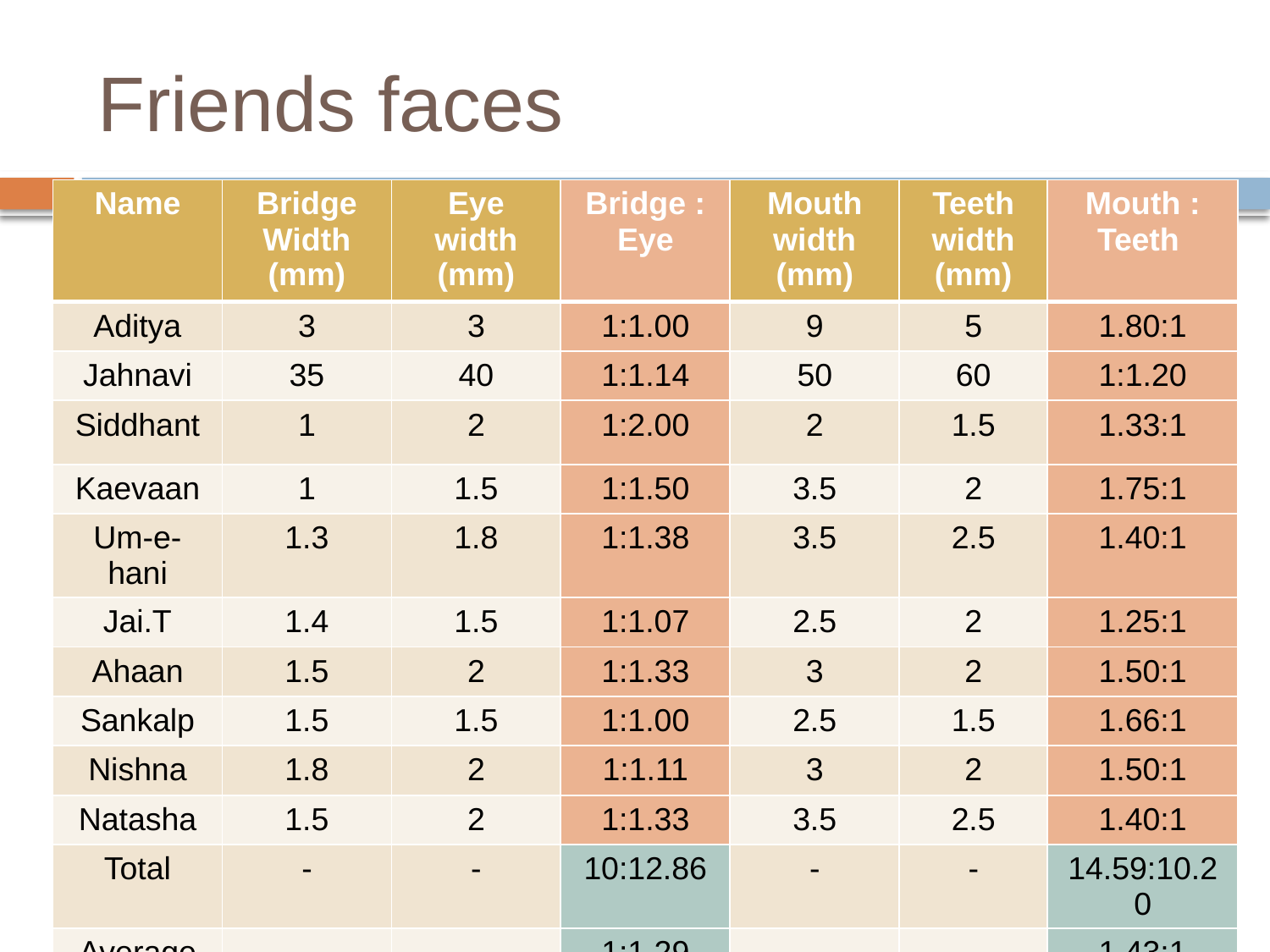

# Friends faces
| Name | Bridge Width (mm) | Eye width (mm) | Bridge : Eye | Mouth width (mm) | Teeth width (mm) | Mouth : Teeth |
| --- | --- | --- | --- | --- | --- | --- |
| Aditya | 3 | 3 | 1:1.00 | 9 | 5 | 1.80:1 |
| Jahnavi | 35 | 40 | 1:1.14 | 50 | 60 | 1:1.20 |
| Siddhant | 1 | 2 | 1:2.00 | 2 | 1.5 | 1.33:1 |
| Kaevaan | 1 | 1.5 | 1:1.50 | 3.5 | 2 | 1.75:1 |
| Um-e-hani | 1.3 | 1.8 | 1:1.38 | 3.5 | 2.5 | 1.40:1 |
| Jai.T | 1.4 | 1.5 | 1:1.07 | 2.5 | 2 | 1.25:1 |
| Ahaan | 1.5 | 2 | 1:1.33 | 3 | 2 | 1.50:1 |
| Sankalp | 1.5 | 1.5 | 1:1.00 | 2.5 | 1.5 | 1.66:1 |
| Nishna | 1.8 | 2 | 1:1.11 | 3 | 2 | 1.50:1 |
| Natasha | 1.5 | 2 | 1:1.33 | 3.5 | 2.5 | 1.40:1 |
| Total | - | - | 10:12.86 | - | - | 14.59:10.20 |
| Average | - | - | 1:1.29 | - | - | 1.43:1 |